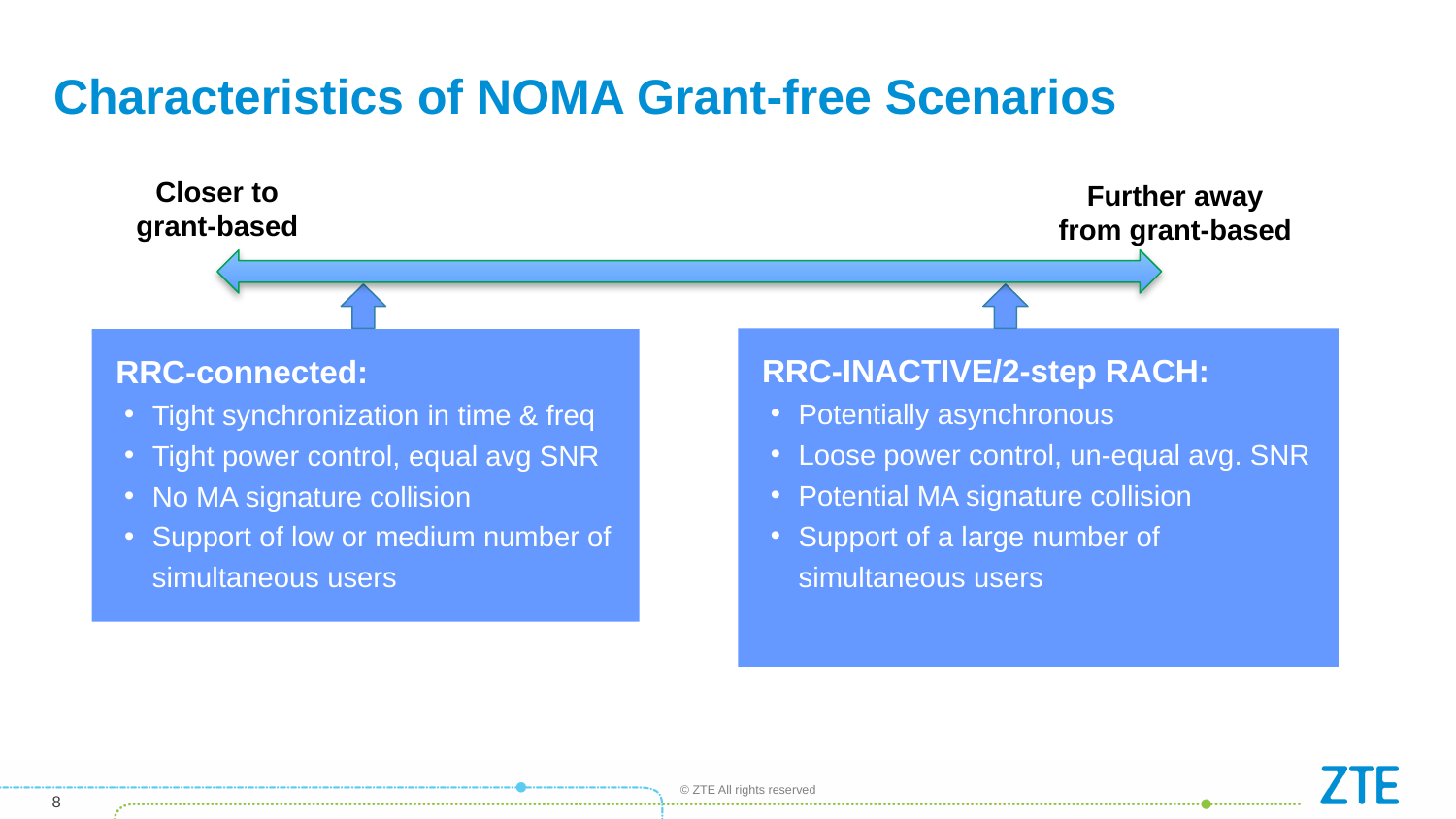

# Characteristics of NOMA Grant-free Scenarios
Closer to grant-based
Further away from grant-based

RRC-INACTIVE/2-step RACH:
Potentially asynchronous
Loose power control, un-equal avg. SNR
Potential MA signature collision
Support of a large number of simultaneous users
RRC-connected:
Tight synchronization in time & freq
Tight power control, equal avg SNR
No MA signature collision
Support of low or medium number of simultaneous users